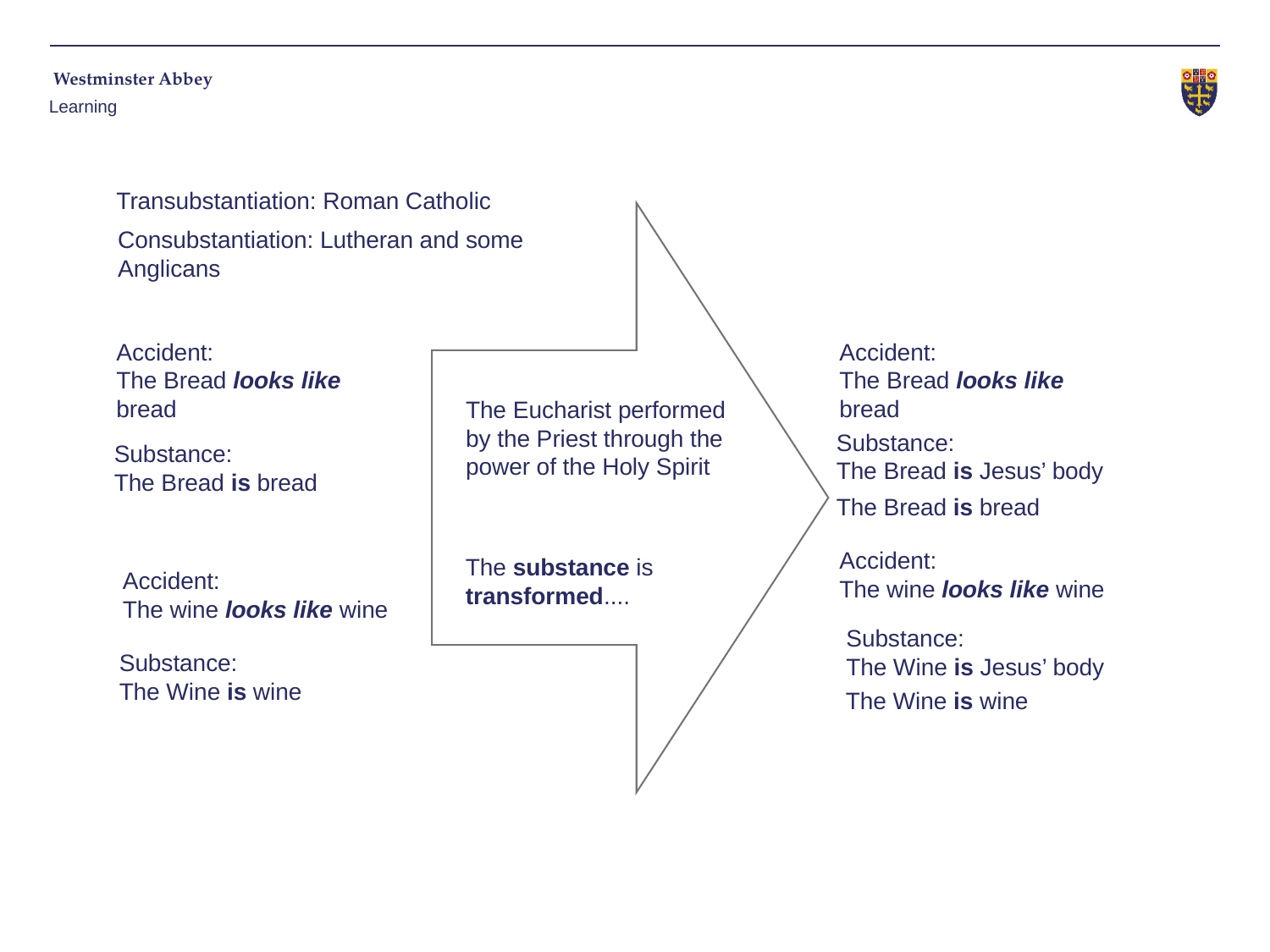

Learning
Transubstantiation: Roman Catholic

Consubstantiation: Lutheran and some Anglicans
Accident:
The Bread looks like bread
Accident:
The Bread looks like bread
The Eucharist performed by the Priest through the power of the Holy Spirit
Substance:
The Bread is Jesus’ body
Substance:
The Bread is bread
The Bread is bread
Accident:
The wine looks like wine
The substance is transformed....
Accident:
The wine looks like wine
Substance:
The Wine is Jesus’ body
Substance:
The Wine is wine
The Wine is wine